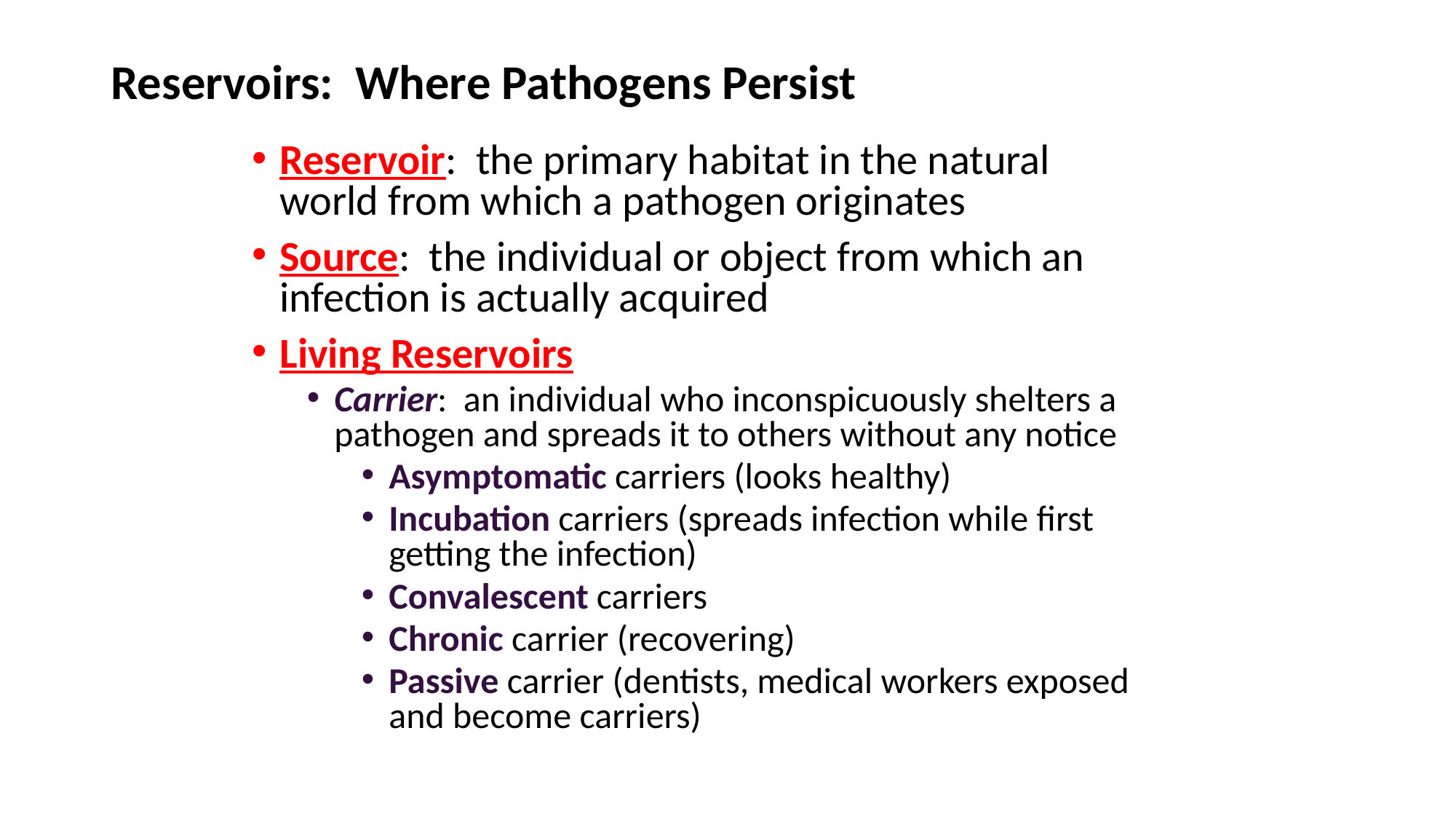

# Reservoirs:  Where Pathogens Persist
Reservoir:  the primary habitat in the natural world from which a pathogen originates
Source:  the individual or object from which an infection is actually acquired
Living Reservoirs
Carrier:  an individual who inconspicuously shelters a pathogen and spreads it to others without any notice
Asymptomatic carriers (looks healthy)
Incubation carriers (spreads infection while first getting the infection)
Convalescent carriers
Chronic carrier (recovering)
Passive carrier (dentists, medical workers exposed and become carriers)